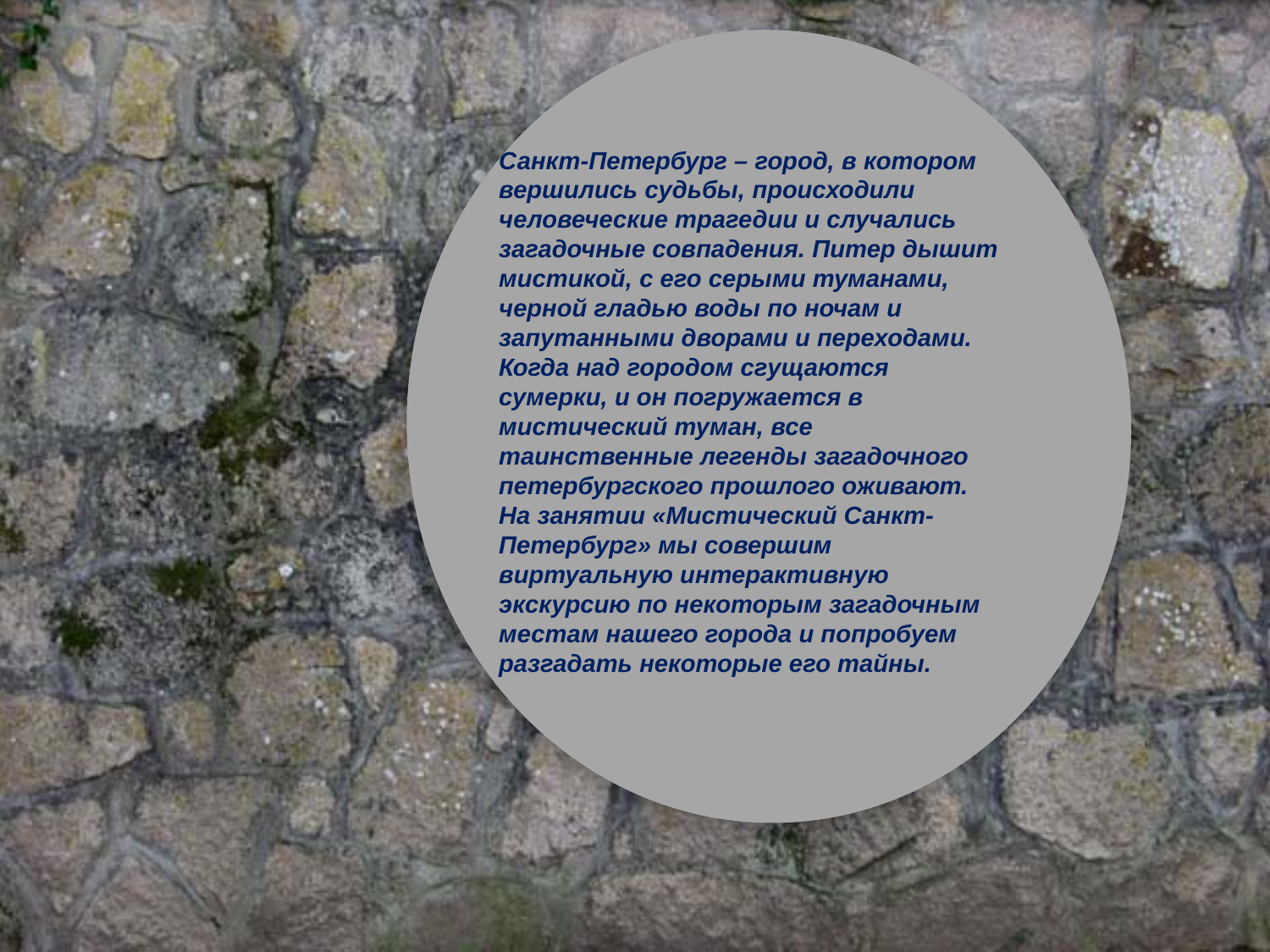

Санкт-Петербург – город, в котором вершились судьбы, происходили человеческие трагедии и случались загадочные совпадения. Питер дышит мистикой, с его серыми туманами, черной гладью воды по ночам и запутанными дворами и переходами. Когда над городом сгущаются сумерки, и он погружается в мистический туман, все таинственные легенды загадочного петербургского прошлого оживают.
На занятии «Мистический Санкт-Петербург» мы совершим виртуальную интерактивную экскурсию по некоторым загадочным местам нашего города и попробуем разгадать некоторые его тайны.